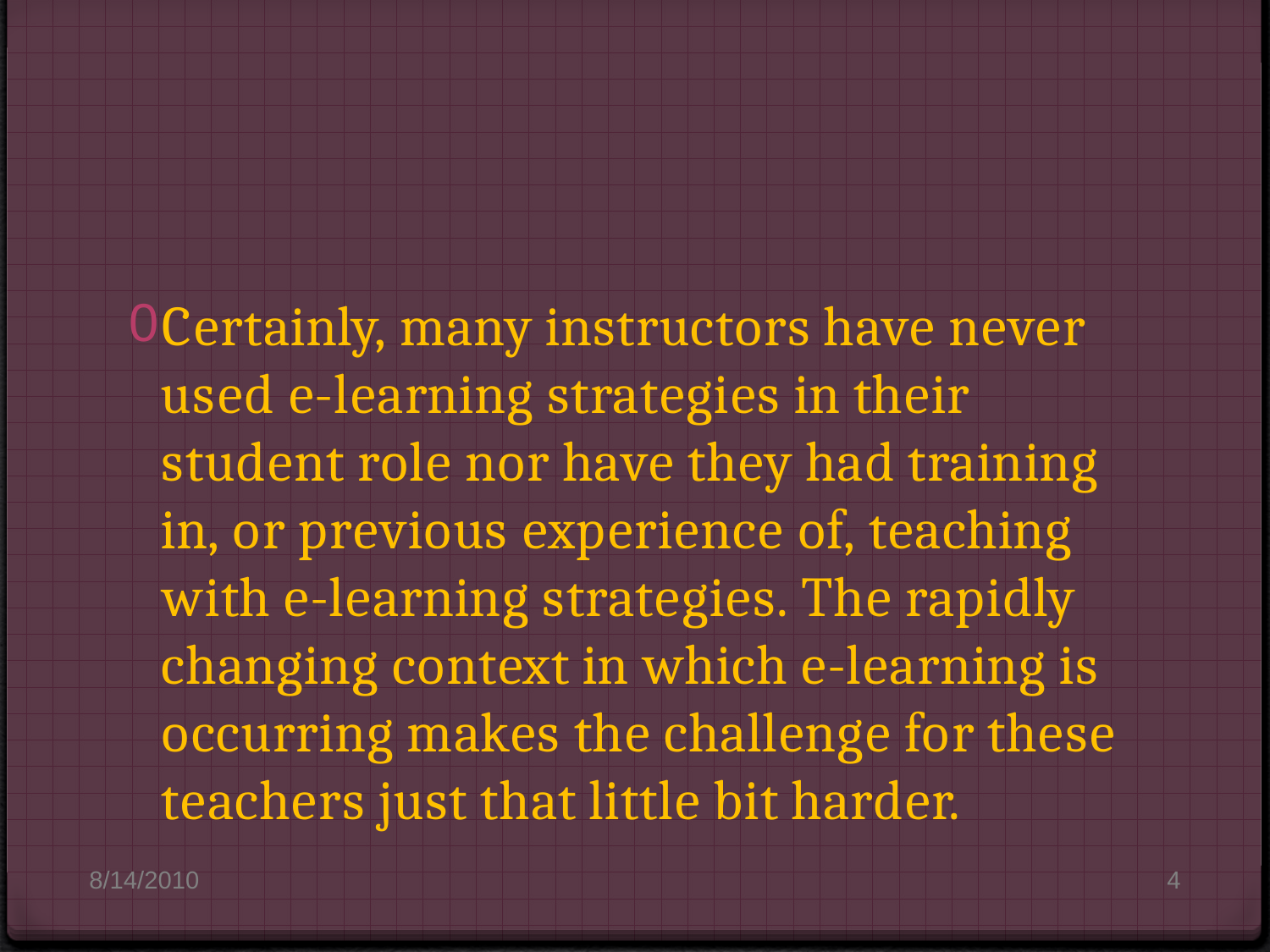

#
Certainly, many instructors have never used e-learning strategies in their student role nor have they had training in, or previous experience of, teaching with e-learning strategies. The rapidly changing context in which e-learning is occurring makes the challenge for these teachers just that little bit harder.
8/14/2010

4